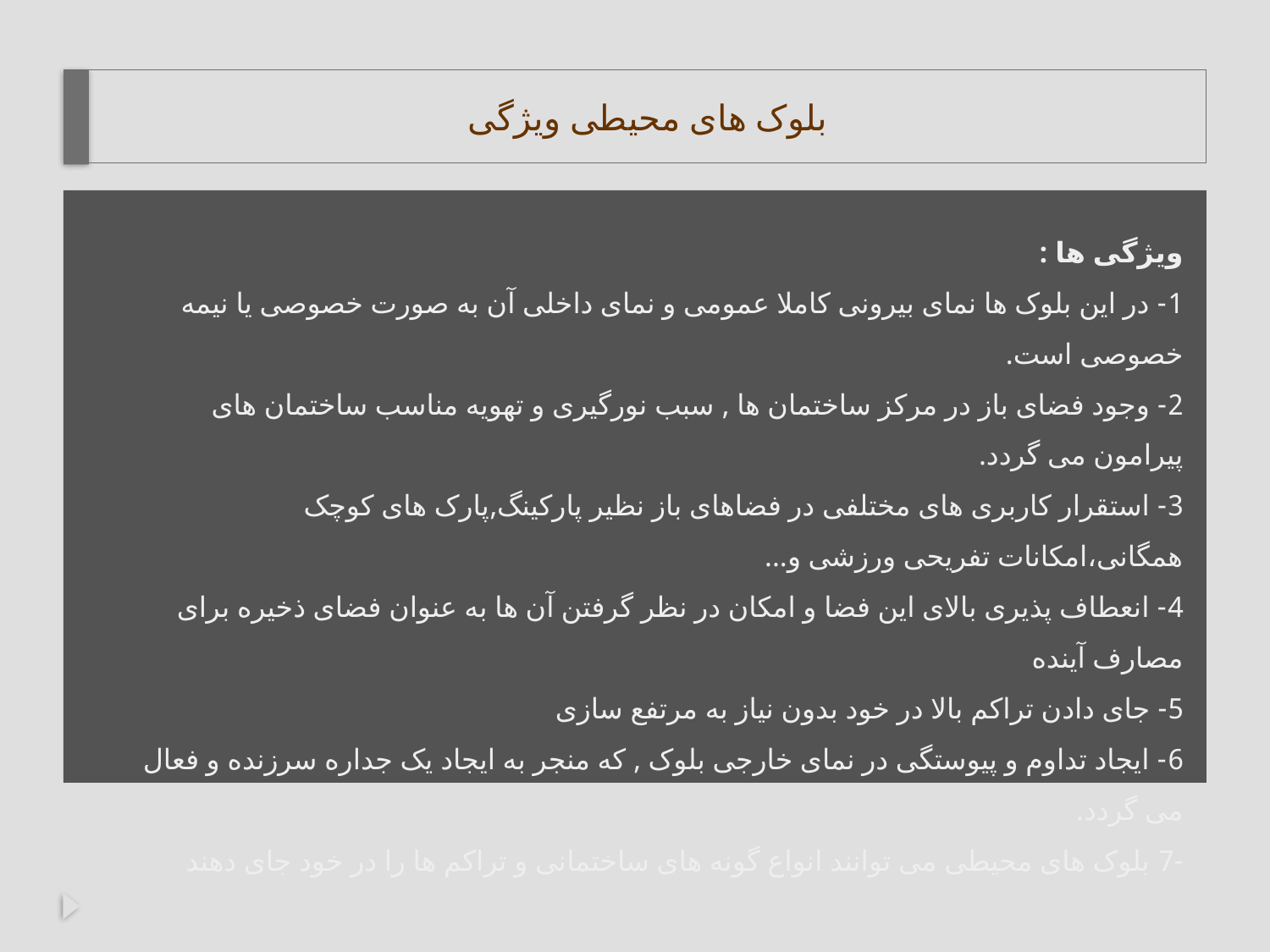

# بلوک های محيطی ویژگی

ویژگی ها :
1- در این بلوک ها نمای بیرونی کاملا عمومی و نمای داخلی آن به صورت خصوصی یا نیمه خصوصی است.
2- وجود فضای باز در مرکز ساختمان ها , سبب نورگیری و تهویه مناسب ساختمان های پیرامون می گردد.
3- استقرار کاربری های مختلفی در فضاهای باز نظیر پارکینگ,پارک های کوچک همگانی،امکانات تفریحی ورزشی و...
4- انعطاف پذیری بالای این فضا و امکان در نظر گرفتن آن ها به عنوان فضای ذخیره برای مصارف آینده
5- جای دادن تراکم بالا در خود بدون نیاز به مرتفع سازی
6- ایجاد تداوم و پیوستگی در نمای خارجی بلوک , که منجر به ایجاد یک جداره سرزنده و فعال می گردد.
-7 بلوک های محيطی می توانند انواع گونه های ساختمانی و تراکم ها را در خود جای دهند